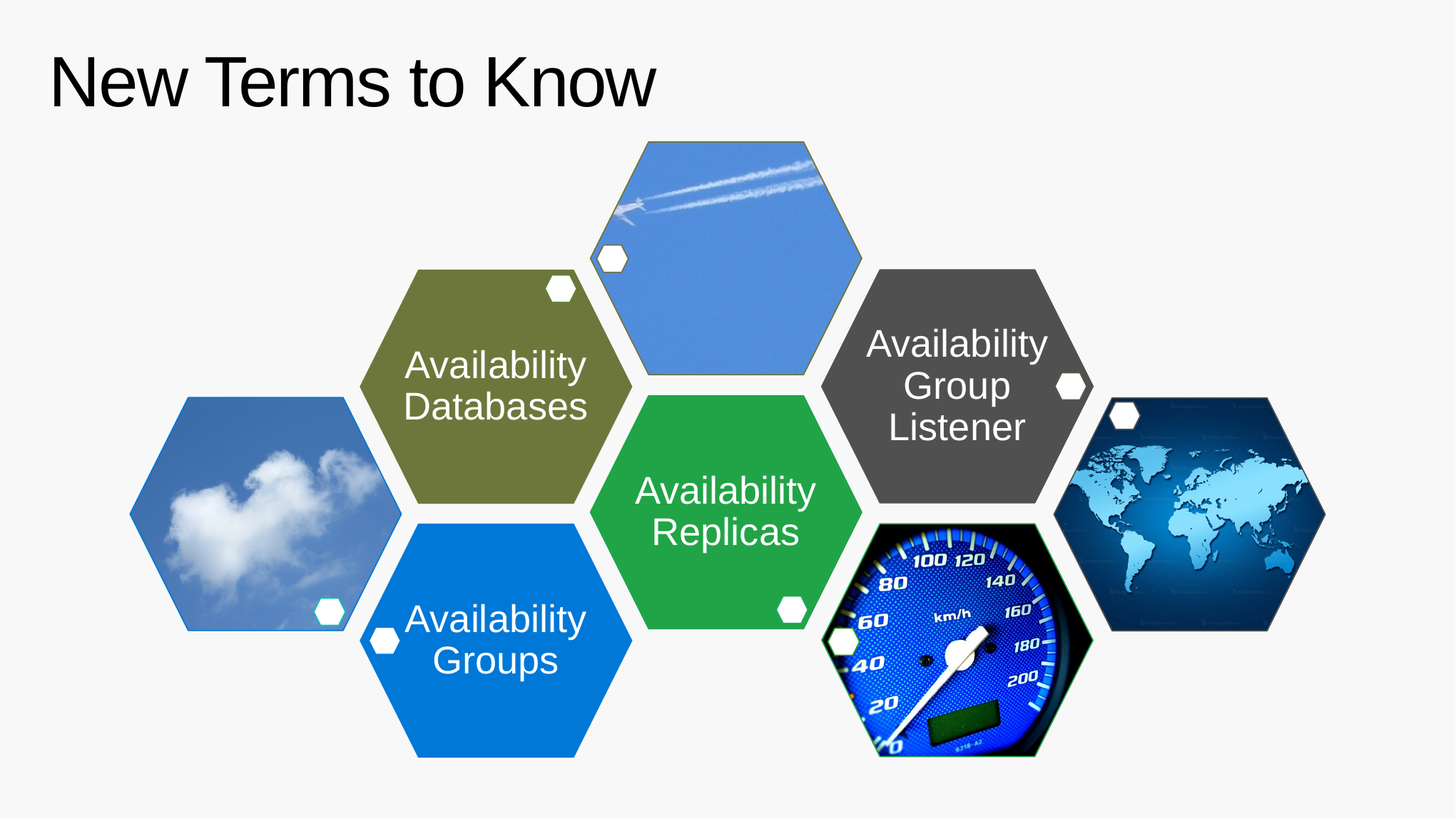

# New Terms to Know
Availability Groups
Availability Replicas
Availability Databases
Availability Group Listener